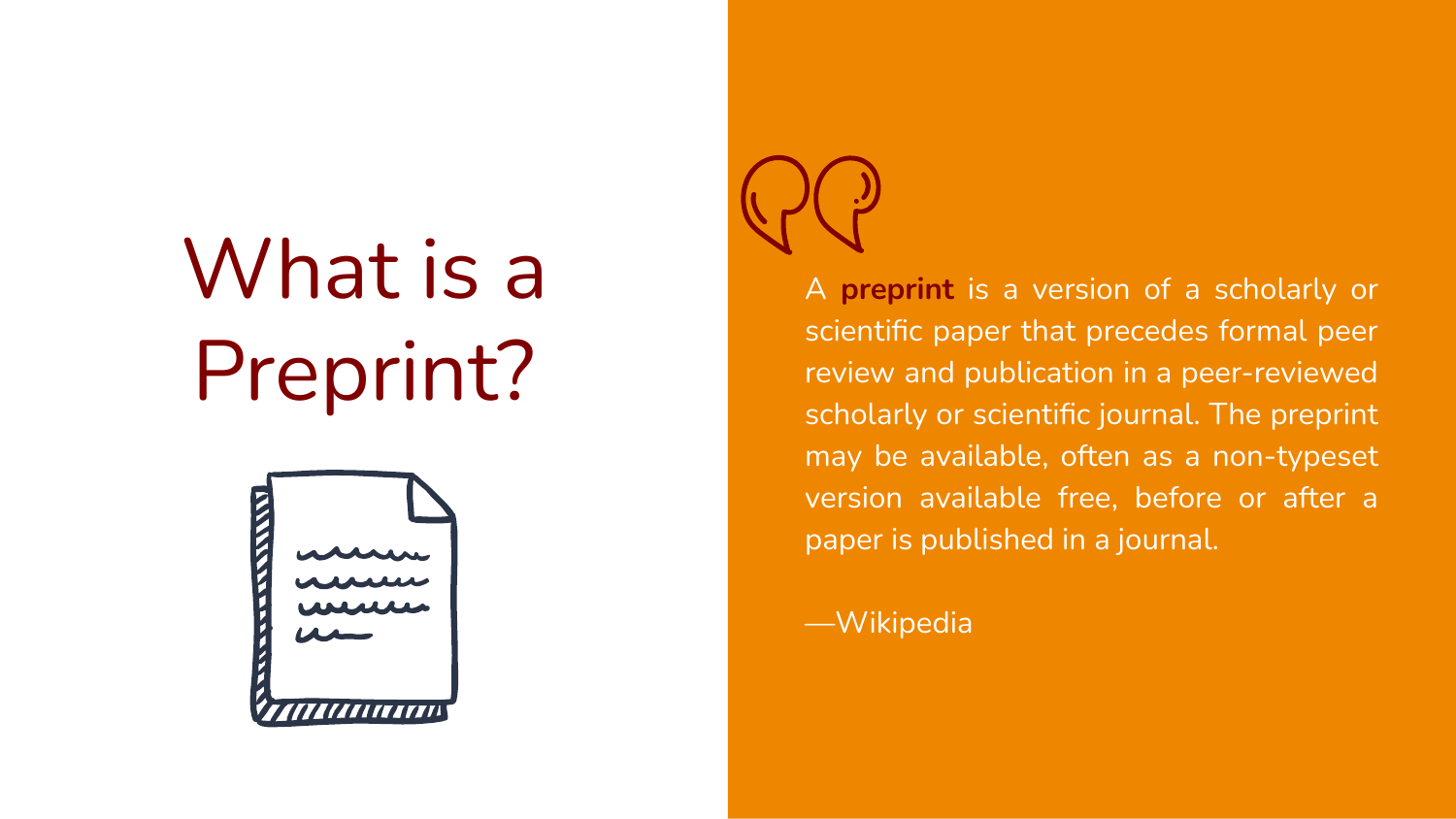

A preprint is a version of a scholarly or scientific paper that precedes formal peer review and publication in a peer-reviewed scholarly or scientific journal. The preprint may be available, often as a non-typeset version available free, before or after a paper is published in a journal.

—Wikipedia
# What is a Preprint?